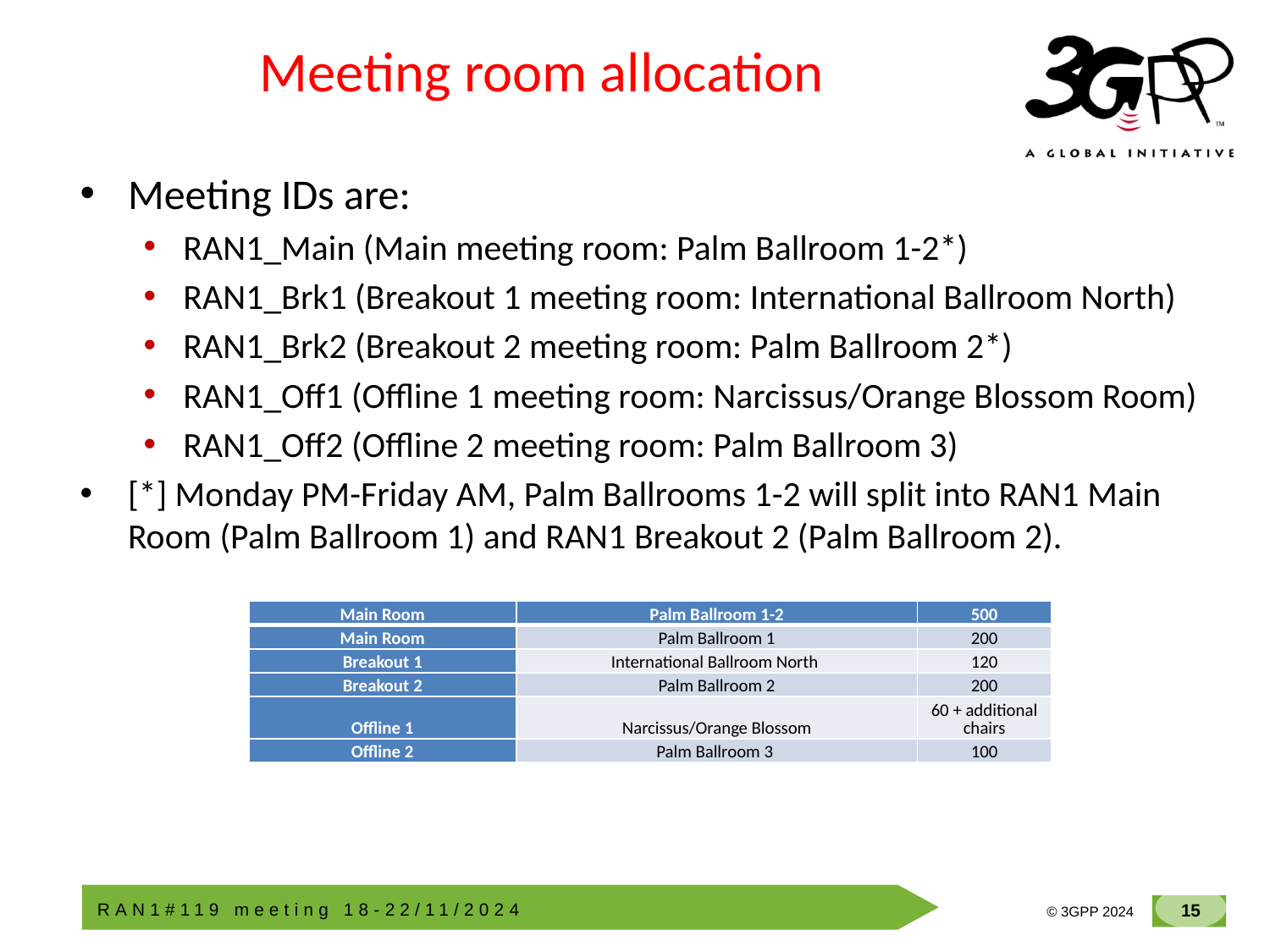

# Meeting room allocation
Meeting IDs are:
RAN1_Main (Main meeting room: Palm Ballroom 1-2*)
RAN1_Brk1 (Breakout 1 meeting room: International Ballroom North)
RAN1_Brk2 (Breakout 2 meeting room: Palm Ballroom 2*)
RAN1_Off1 (Offline 1 meeting room: Narcissus/Orange Blossom Room)
RAN1_Off2 (Offline 2 meeting room: Palm Ballroom 3)
[*] Monday PM-Friday AM, Palm Ballrooms 1-2 will split into RAN1 Main Room (Palm Ballroom 1) and RAN1 Breakout 2 (Palm Ballroom 2).

| Main Room | Palm Ballroom 1-2 | 500 |
| --- | --- | --- |
| Main Room | Palm Ballroom 1 | 200 |
| Breakout 1 | International Ballroom North | 120 |
| Breakout 2 | Palm Ballroom 2 | 200 |
| Offline 1 | Narcissus/Orange Blossom | 60 + additional chairs |
| Offline 2 | Palm Ballroom 3 | 100 |